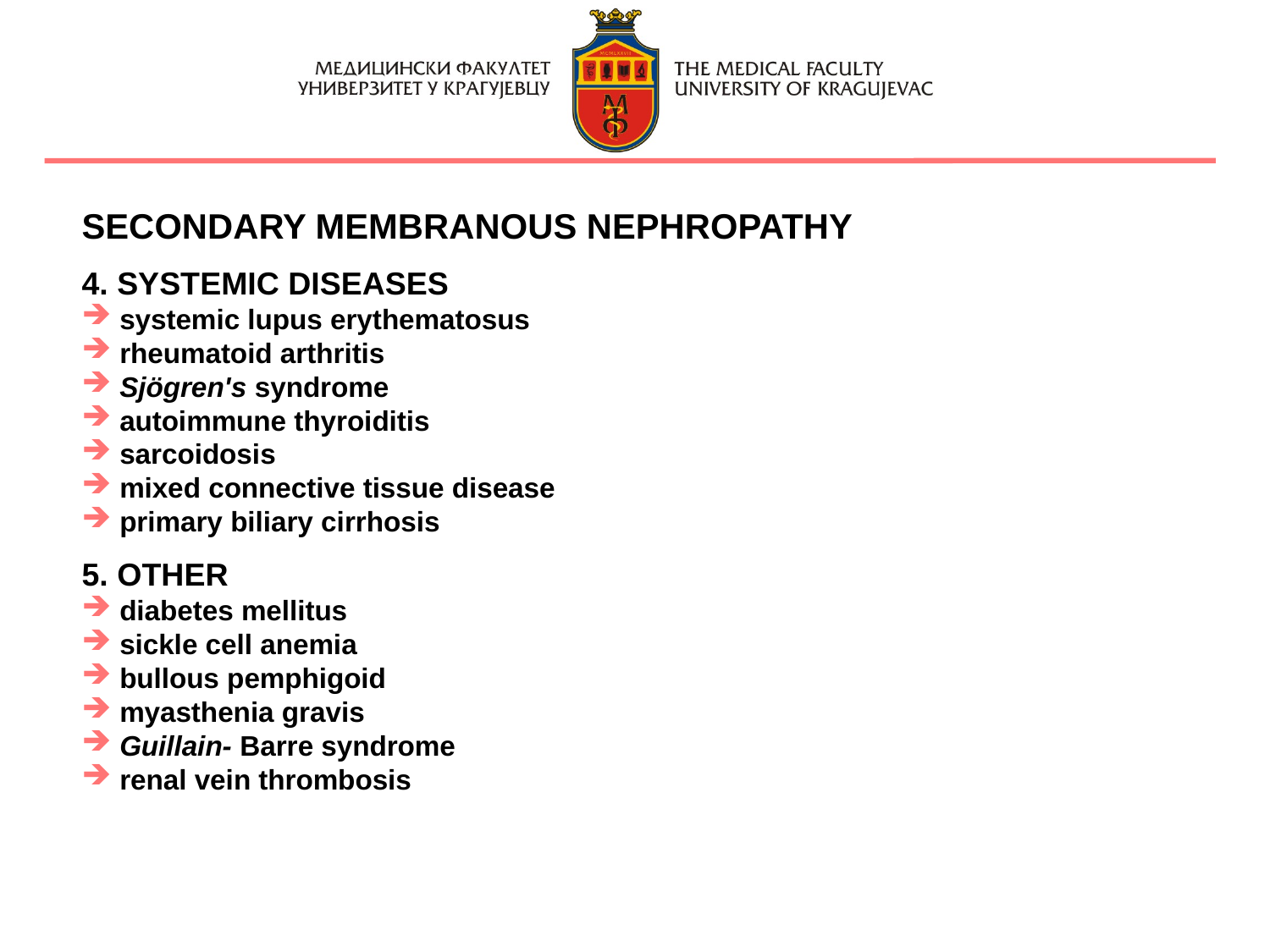

SECONDARY MEMBRANOUS NEPHROPATHY

4. SYSTEMIC DISEASES
 systemic lupus erythematosus
 rheumatoid arthritis
 Sjögren's syndrome
 autoimmune thyroiditis
 sarcoidosis
 mixed connective tissue disease
 primary biliary cirrhosis

5. OTHER
 diabetes mellitus
 sickle cell anemia
 bullous pemphigoid
 myasthenia gravis
 Guillain- Barre syndrome
 renal vein thrombosis